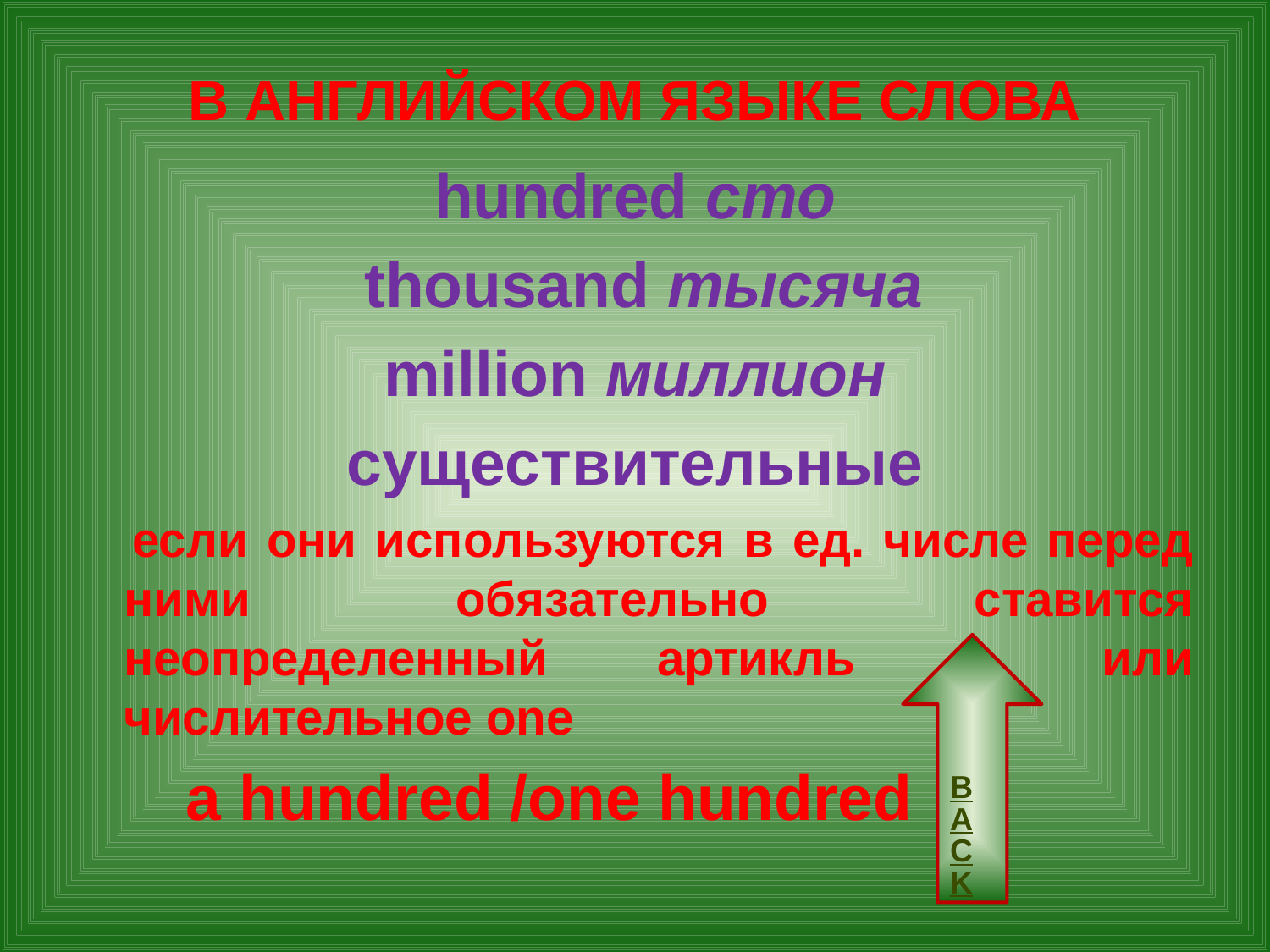

# В АНГЛИЙСКОМ ЯЗЫКЕ СЛОВА
hundred сто
 thousand тысяча
 million миллион
 существительныe
   если они используются в ед. числе перед ними обязательно ставится неопределенный артикль a или числительное one
        a hundred /one hundred
BACK